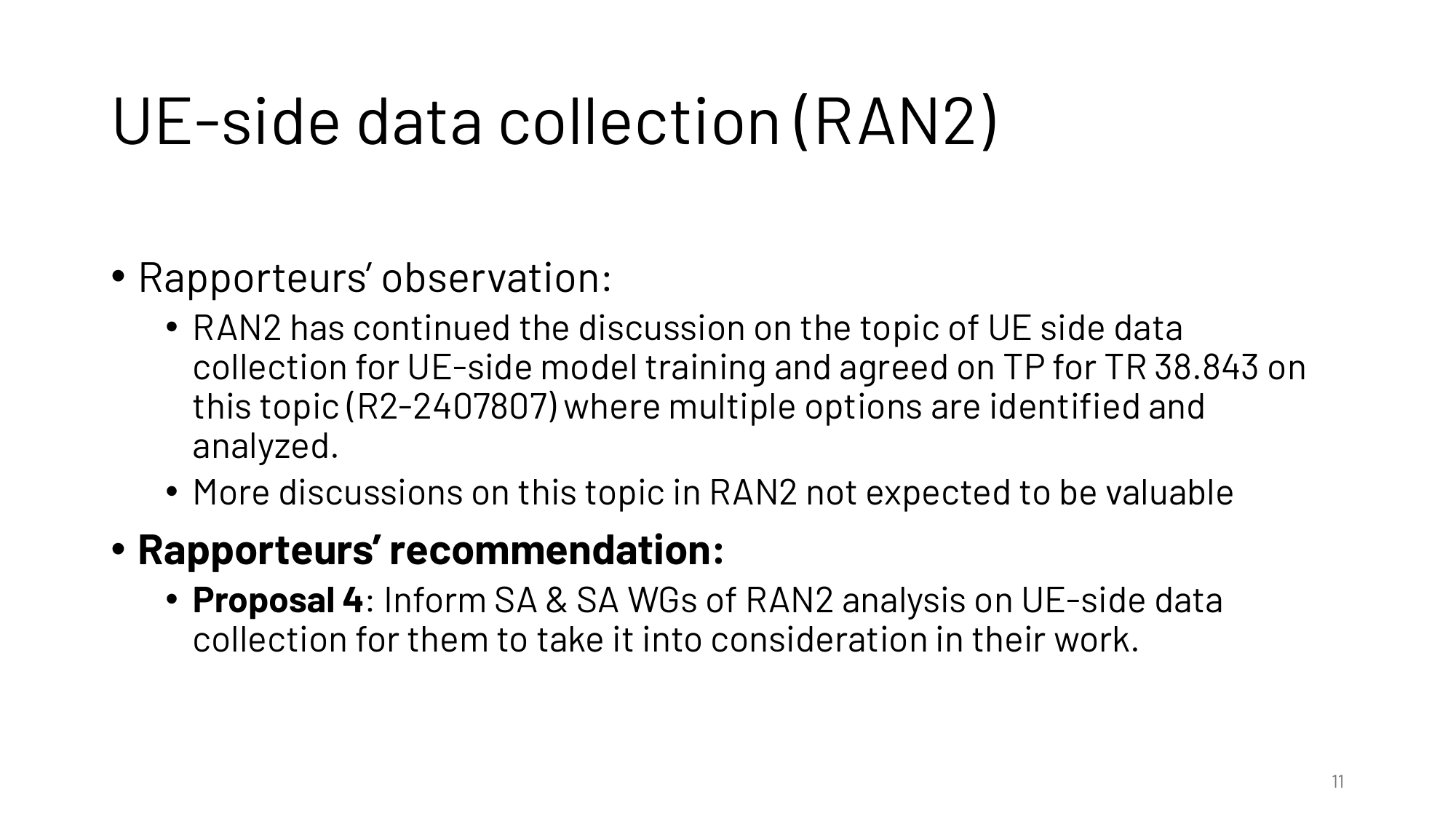

# UE-side data collection (RAN2)
Rapporteurs’ observation:
RAN2 has continued the discussion on the topic of UE side data collection for UE-side model training and agreed on TP for TR 38.843 on this topic (R2-2407807) where multiple options are identified and analyzed.
More discussions on this topic in RAN2 not expected to be valuable
Rapporteurs’ recommendation:
Proposal 4: Inform SA & SA WGs of RAN2 analysis on UE-side data collection for them to take it into consideration in their work.

11